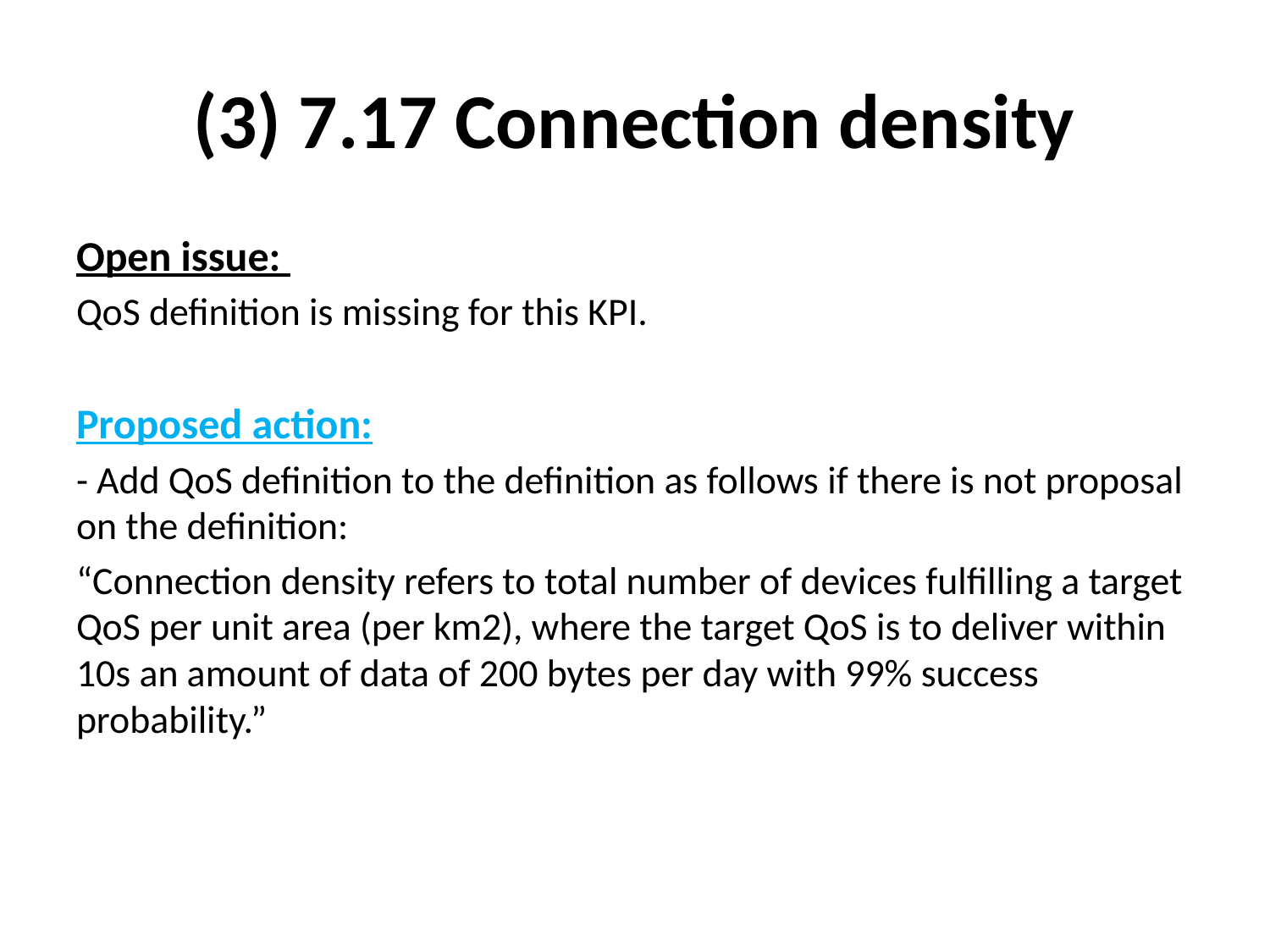

# (3) 7.17 Connection density
Open issue:
QoS definition is missing for this KPI.

Proposed action:
- Add QoS definition to the definition as follows if there is not proposal on the definition:
“Connection density refers to total number of devices fulfilling a target QoS per unit area (per km2), where the target QoS is to deliver within 10s an amount of data of 200 bytes per day with 99% success probability.”